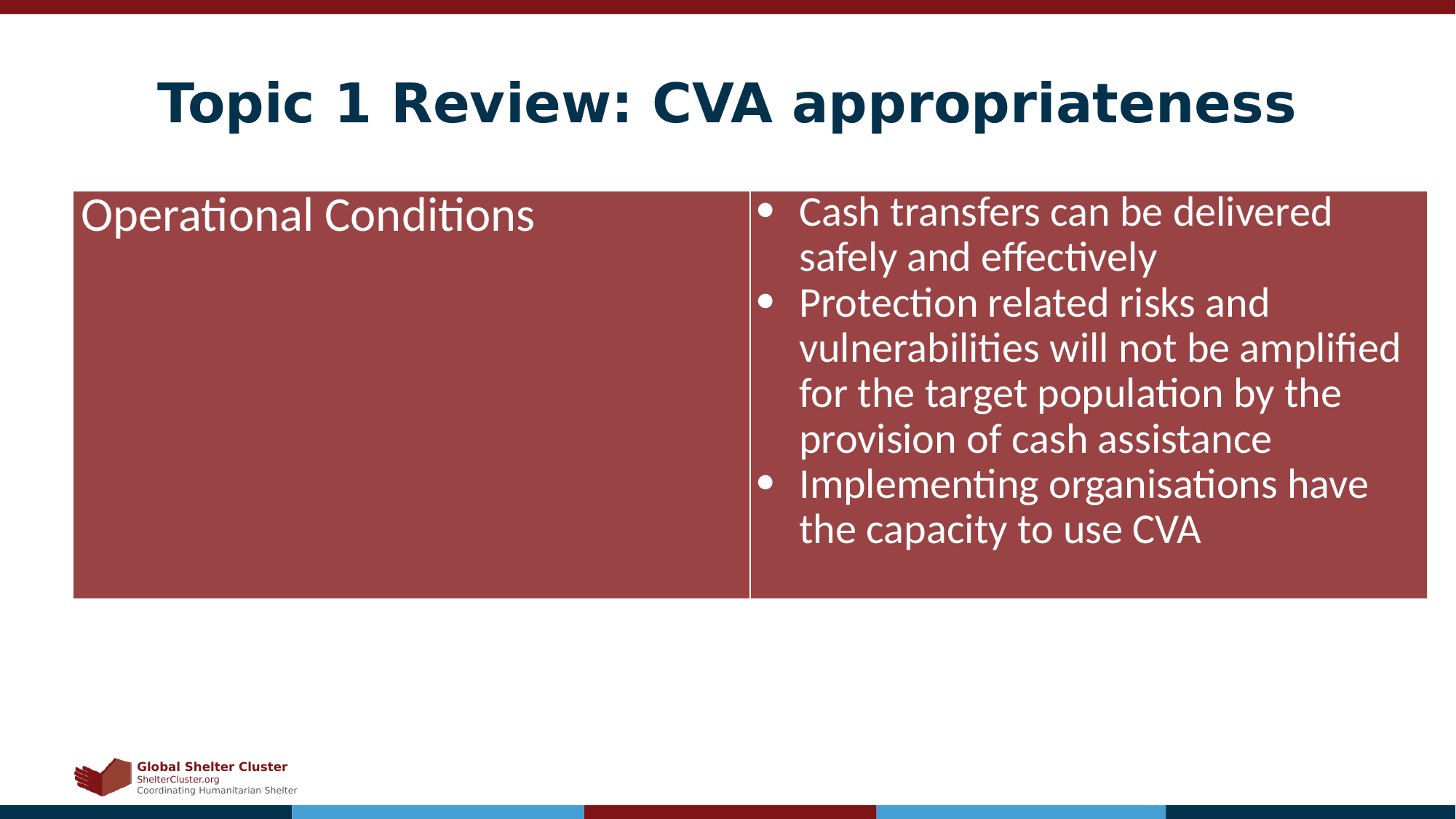

# Topic 1 Review: CVA appropriateness
| Operational Conditions | Cash transfers can be delivered safely and effectively Protection related risks and vulnerabilities will not be amplified for the target population by the provision of cash assistance Implementing organisations have the capacity to use CVA |
| --- | --- |